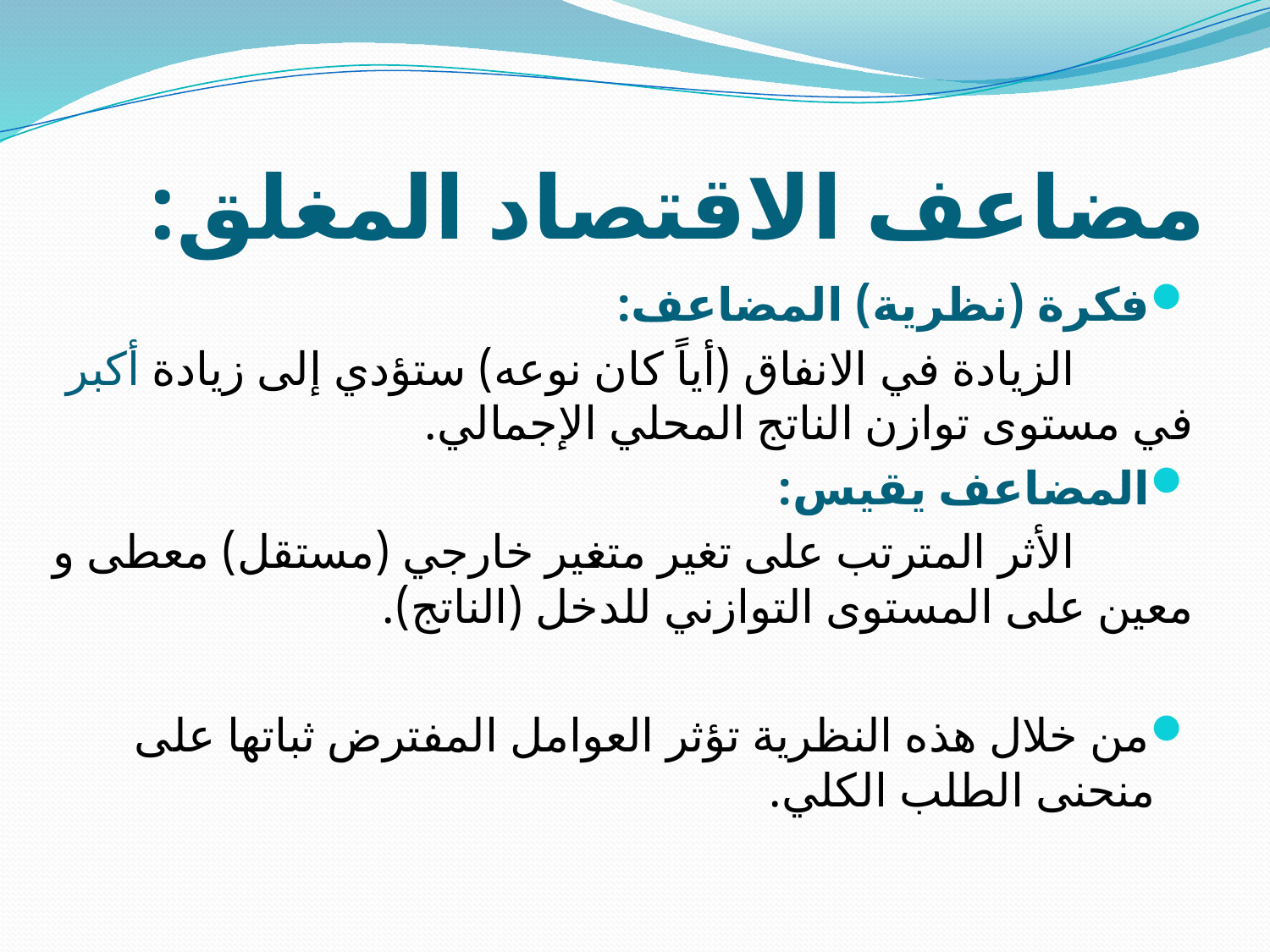

# مضاعف الاقتصاد المغلق:
فكرة (نظرية) المضاعف:
          الزيادة في الانفاق (أياً كان نوعه) ستؤدي إلى زيادة أكبر في مستوى توازن الناتج المحلي الإجمالي.
المضاعف يقيس:
          الأثر المترتب على تغير متغير خارجي (مستقل) معطى و معين على المستوى التوازني للدخل (الناتج).

من خلال هذه النظرية تؤثر العوامل المفترض ثباتها على منحنى الطلب الكلي.